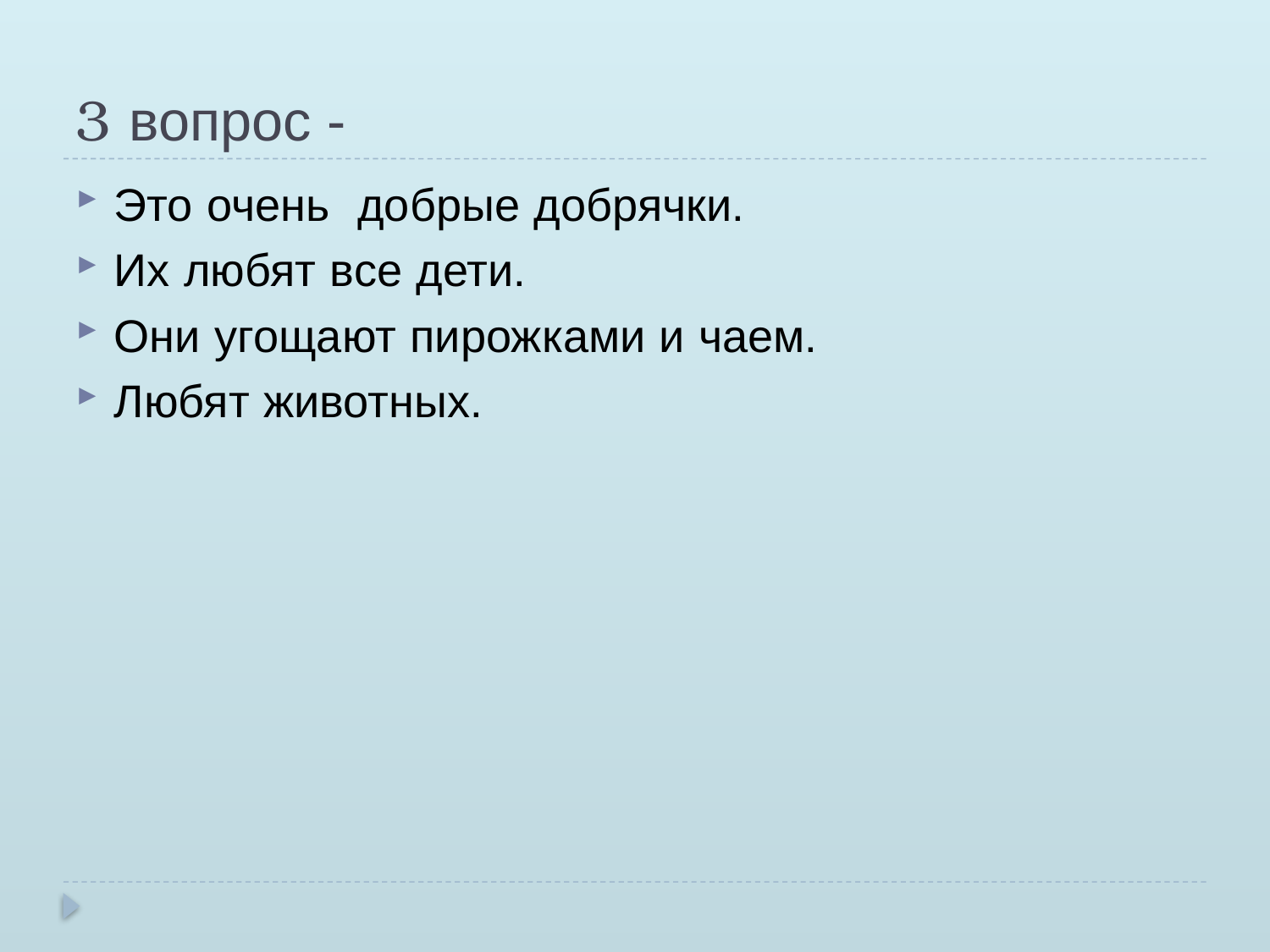

# 3 вопрос -
Это очень  добрые добрячки.
Их любят все дети.
Они угощают пирожками и чаем.
Любят животных.